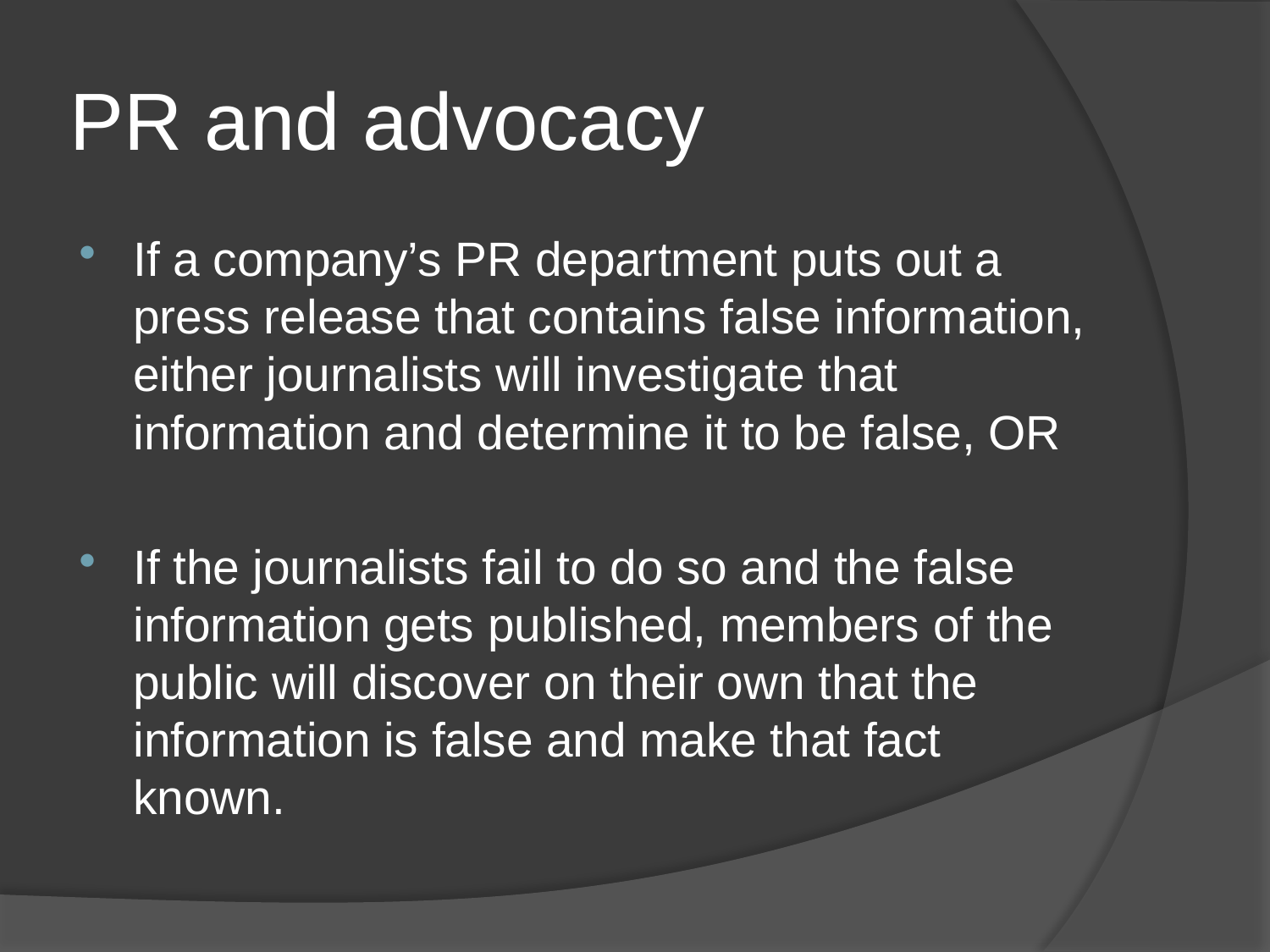

# PR and advocacy
If a company’s PR department puts out a press release that contains false information, either journalists will investigate that information and determine it to be false, OR

If the journalists fail to do so and the false information gets published, members of the public will discover on their own that the information is false and make that fact known.